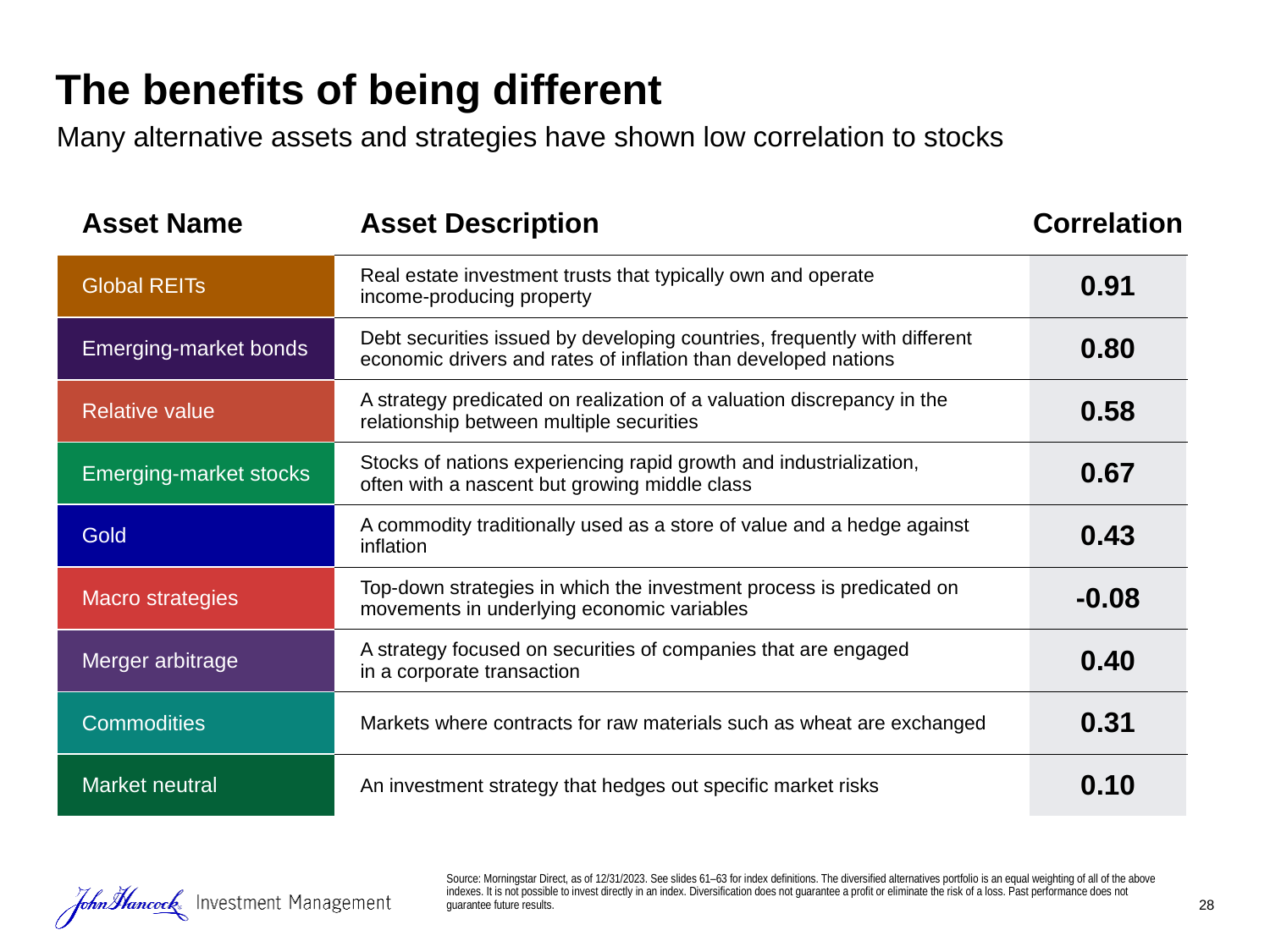

# The benefits of being different
Many alternative assets and strategies have shown low correlation to stocks
| Asset Name | Asset Description | Correlation |
| --- | --- | --- |
| Global REITs | Real estate investment trusts that typically own and operate income-producing property | 0.91 |
| Emerging-market bonds | Debt securities issued by developing countries, frequently with different economic drivers and rates of inflation than developed nations | 0.80 |
| Relative value | A strategy predicated on realization of a valuation discrepancy in the relationship between multiple securities | 0.58 |
| Emerging-market stocks | Stocks of nations experiencing rapid growth and industrialization, often with a nascent but growing middle class | 0.67 |
| Gold | A commodity traditionally used as a store of value and a hedge against inflation | 0.43 |
| Macro strategies | Top-down strategies in which the investment process is predicated on movements in underlying economic variables | -0.08 |
| Merger arbitrage | A strategy focused on securities of companies that are engaged in a corporate transaction | 0.40 |
| Commodities | Markets where contracts for raw materials such as wheat are exchanged | 0.31 |
| Market neutral | An investment strategy that hedges out specific market risks | 0.10 |
Source: Morningstar Direct, as of 12/31/2023. See slides 61–63 for index definitions. The diversified alternatives portfolio is an equal weighting of all of the above indexes. It is not possible to invest directly in an index. Diversification does not guarantee a profit or eliminate the risk of a loss. Past performance does not guarantee future results.
28